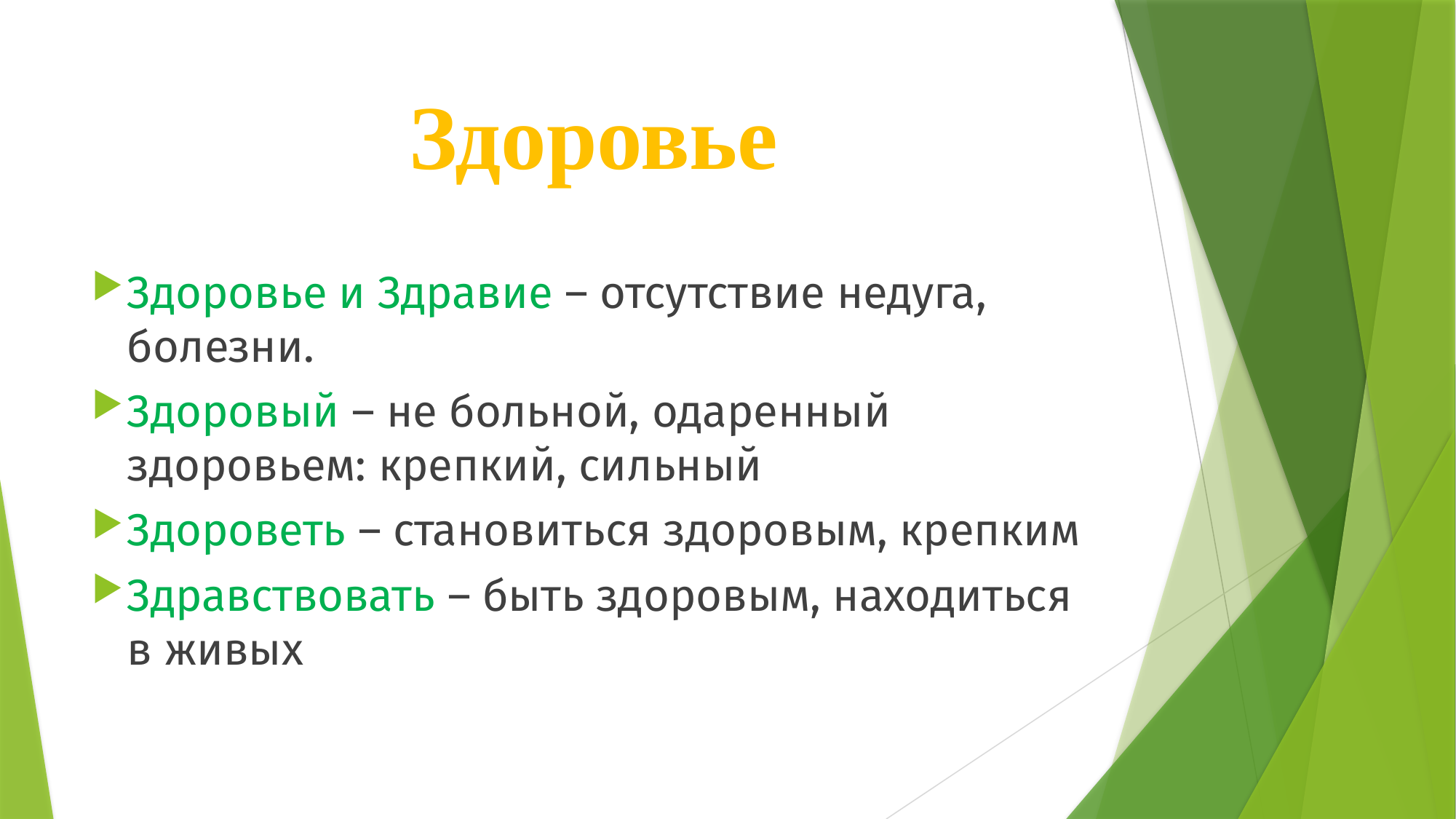

# Здоровье
Здоровье и Здравие – отсутствие недуга, болезни.
Здоровый – не больной, одаренный здоровьем: крепкий, сильный
Здороветь – становиться здоровым, крепким
Здравствовать – быть здоровым, находиться в живых